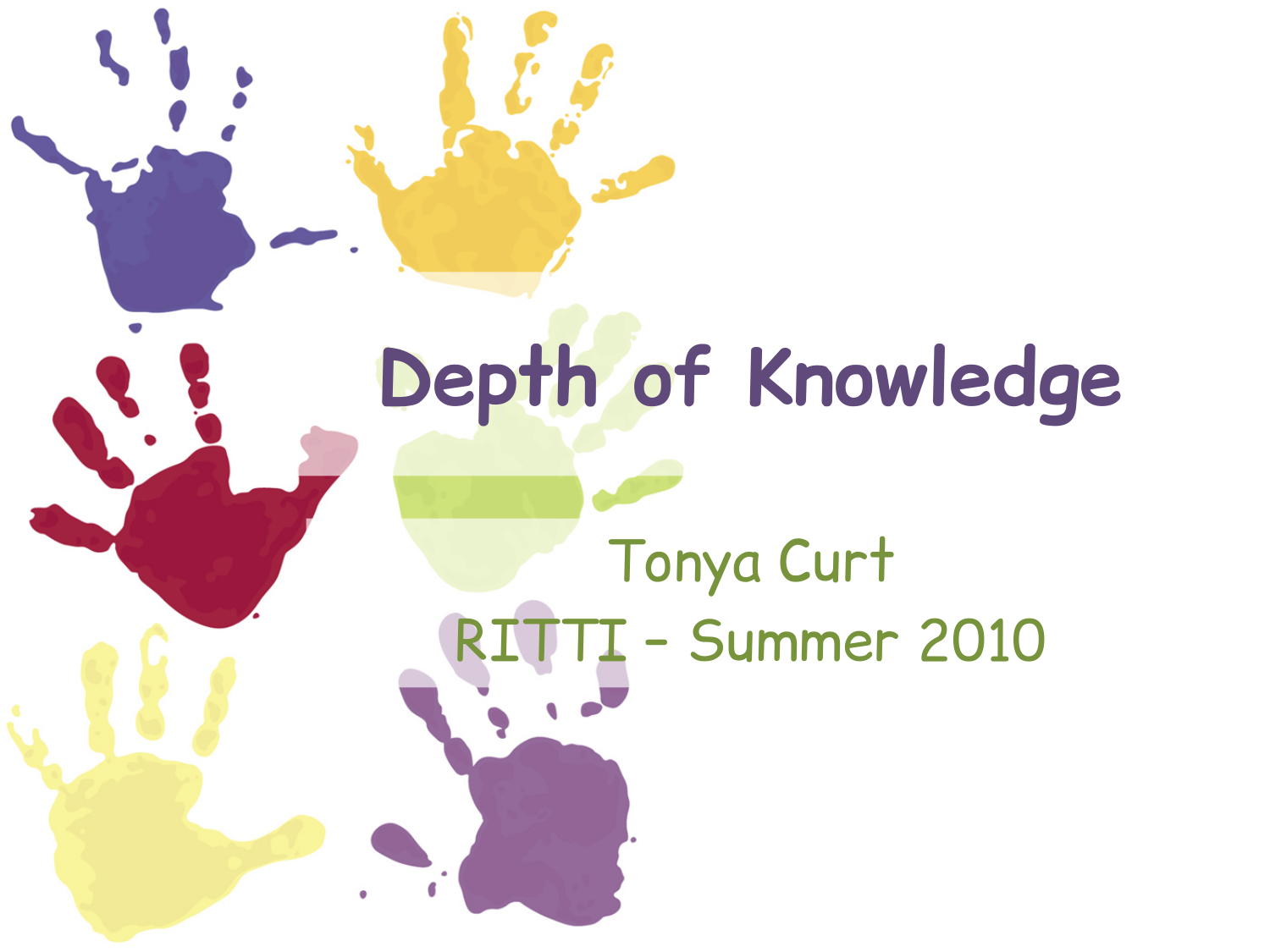

# Depth of Knowledge
Tonya Curt
RITTI – Summer 2010